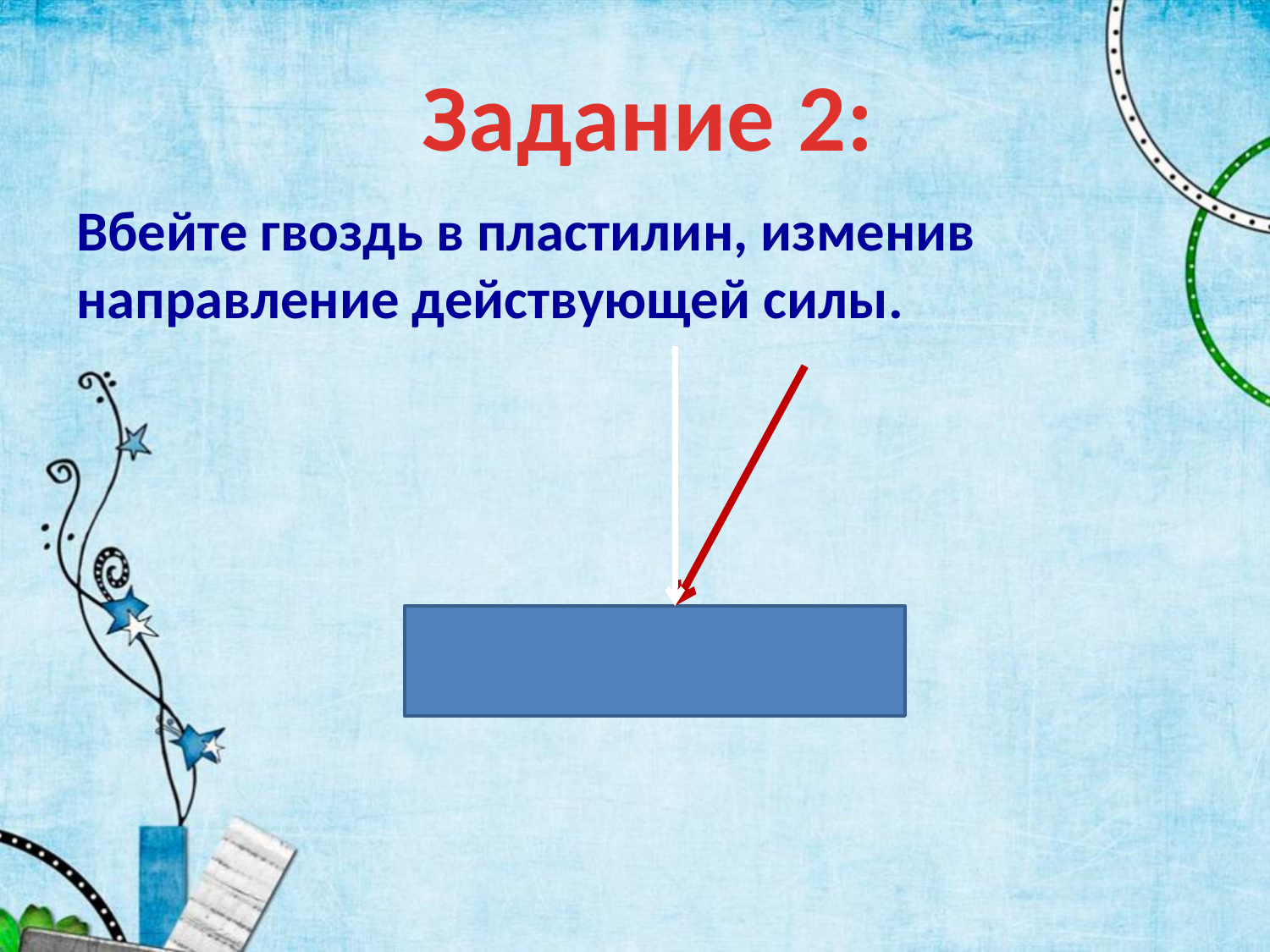

Задание 2:
Вбейте гвоздь в пластилин, изменив направление действующей силы.